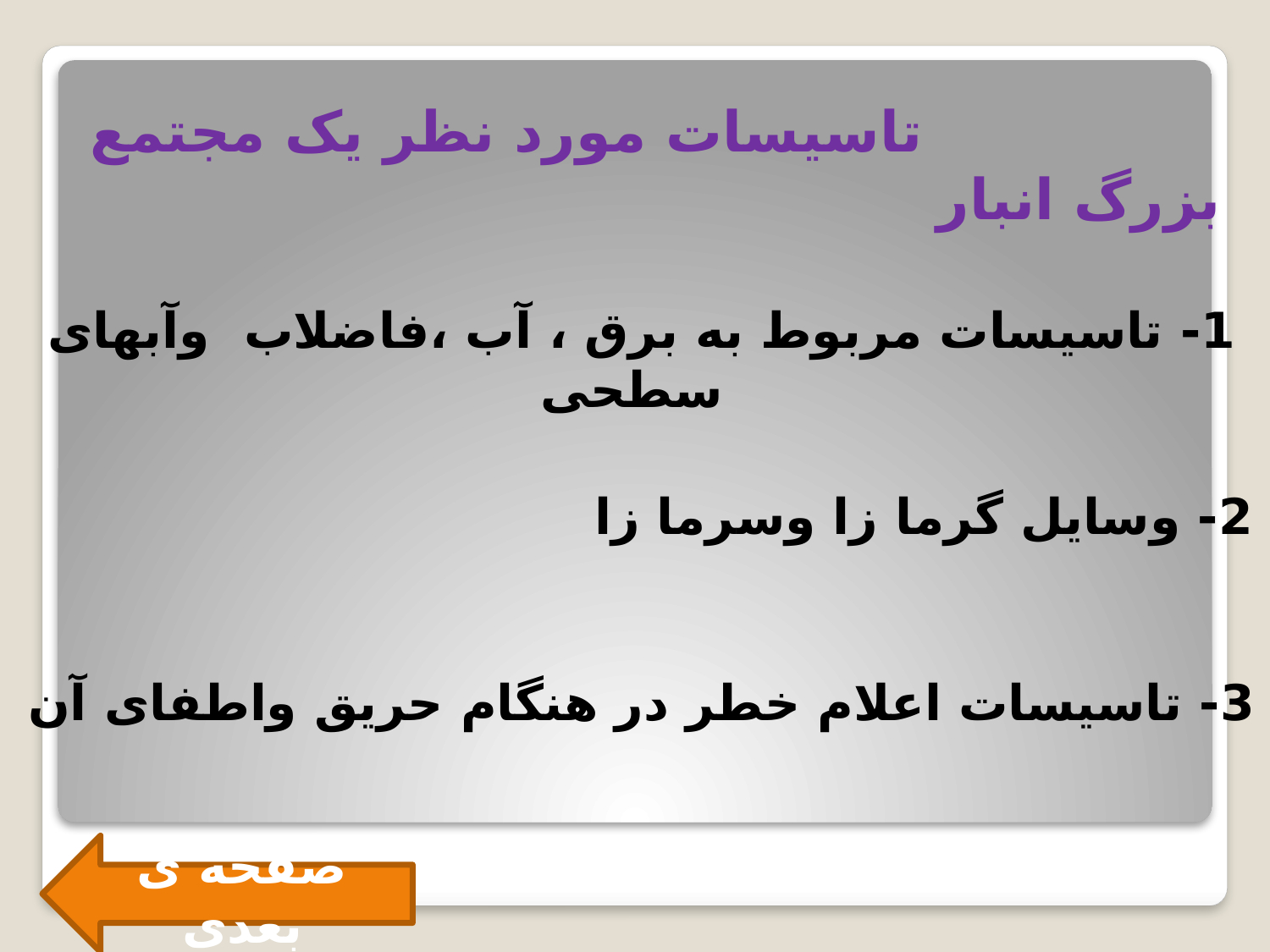

تاسیسات مورد نظر یک مجتمع بزرگ انبار

1- تاسیسات مربوط به برق ، آب ،فاضلاب  وآبهای سطحی

2- وسایل گرما زا وسرما زا

3- تاسیسات اعلام خطر در هنگام حریق واطفای آن

صفحه ی بعدی